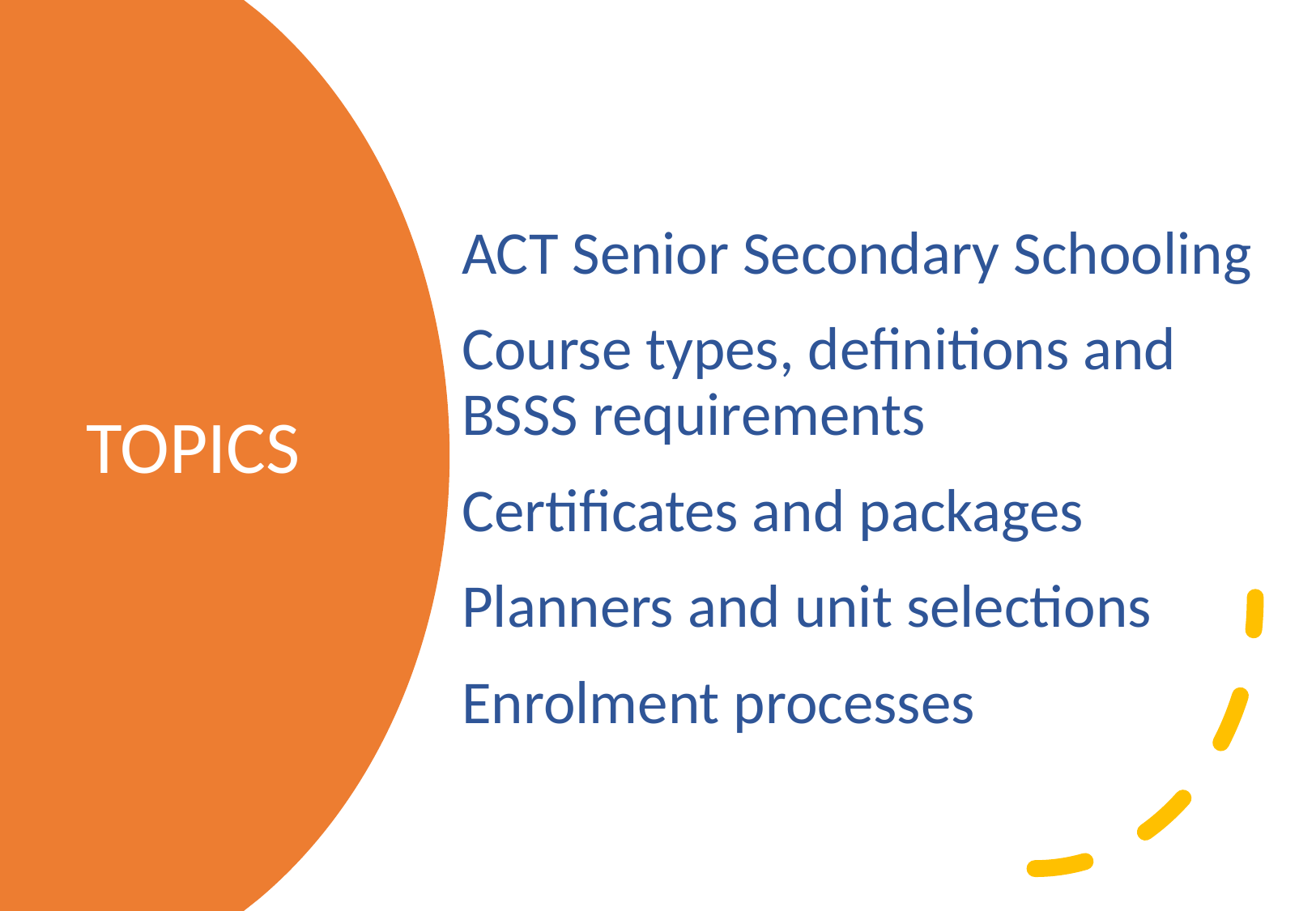

ACT Senior Secondary Schooling
Course types, definitions and BSSS requirements
Certificates and packages
Planners and unit selections
Enrolment processes
TOPICS